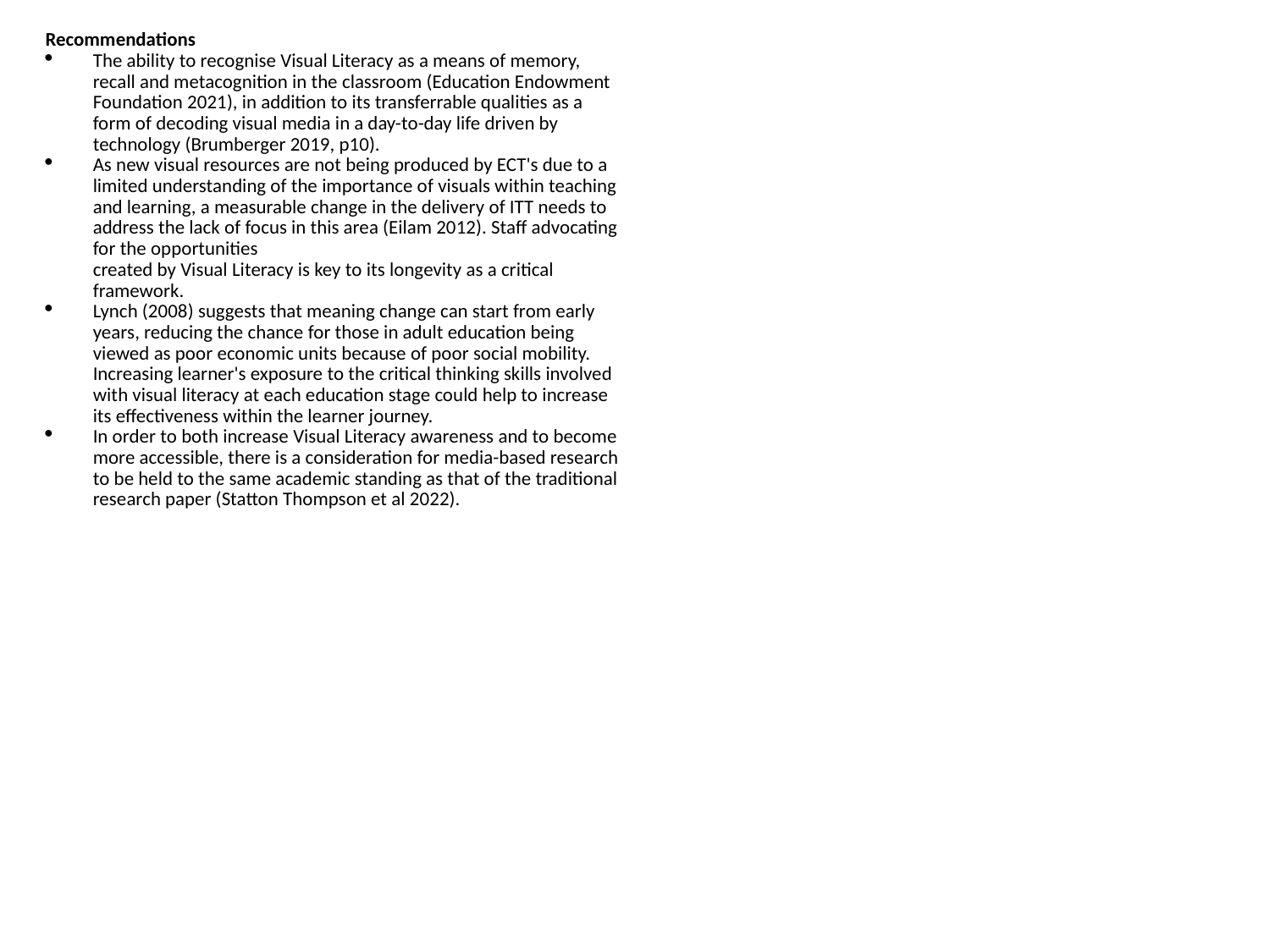

Visual Literacy: Full text continued 2
Recommendations
The ability to recognise Visual Literacy as a means of memory, recall and metacognition in the classroom (Education Endowment Foundation 2021), in addition to its transferrable qualities as a form of decoding visual media in a day-to-day life driven by technology (Brumberger 2019, p10).
As new visual resources are not being produced by ECT's due to a limited understanding of the importance of visuals within teaching and learning, a measurable change in the delivery of ITT needs to address the lack of focus in this area (Eilam 2012). Staff advocating for the opportunities
created by Visual Literacy is key to its longevity as a critical framework.
Lynch (2008) suggests that meaning change can start from early years, reducing the chance for those in adult education being viewed as poor economic units because of poor social mobility. Increasing learner's exposure to the critical thinking skills involved with visual literacy at each education stage could help to increase its effectiveness within the learner journey.
In order to both increase Visual Literacy awareness and to become more accessible, there is a consideration for media-based research to be held to the same academic standing as that of the traditional research paper (Statton Thompson et al 2022).